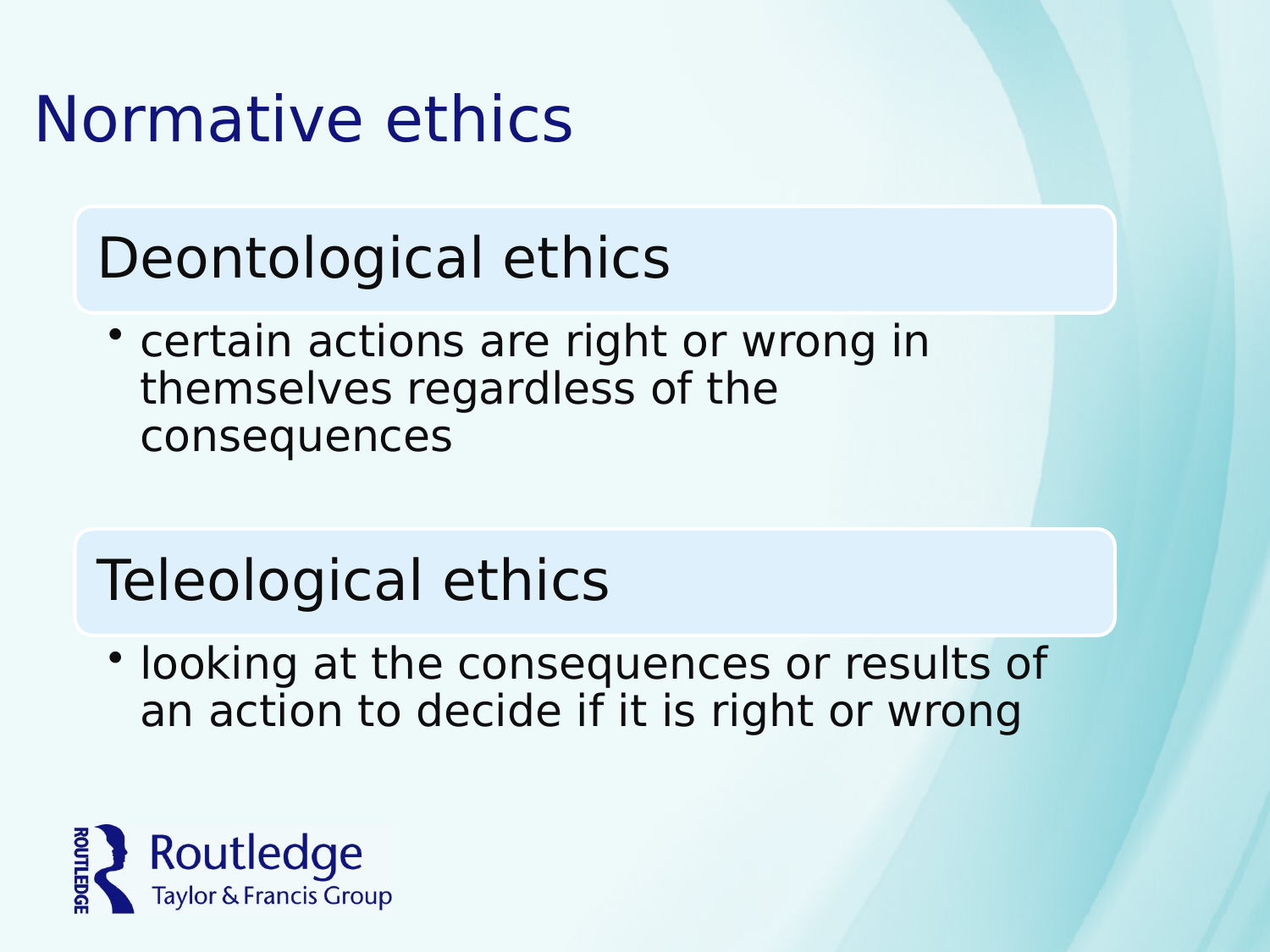

# Normative ethics
Deontological ethics
certain actions are right or wrong in themselves regardless of the consequences

Teleological ethics
looking at the consequences or results of an action to decide if it is right or wrong